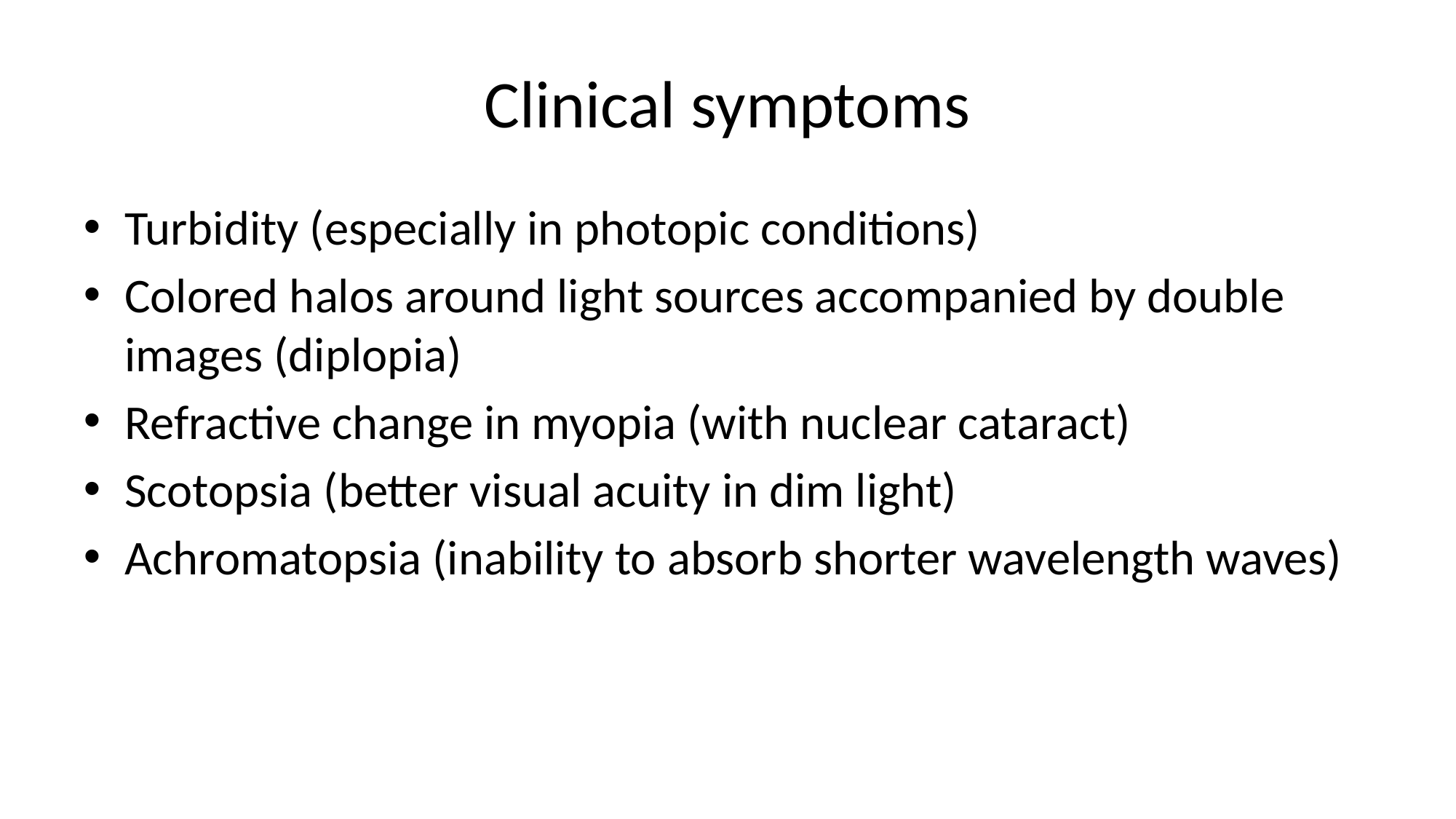

# Clinical symptoms
Turbidity (especially in photopic conditions)
Colored halos around light sources accompanied by double images (diplopia)
Refractive change in myopia (with nuclear cataract)
Scotopsia (better visual acuity in dim light)
Achromatopsia (inability to absorb shorter wavelength waves)